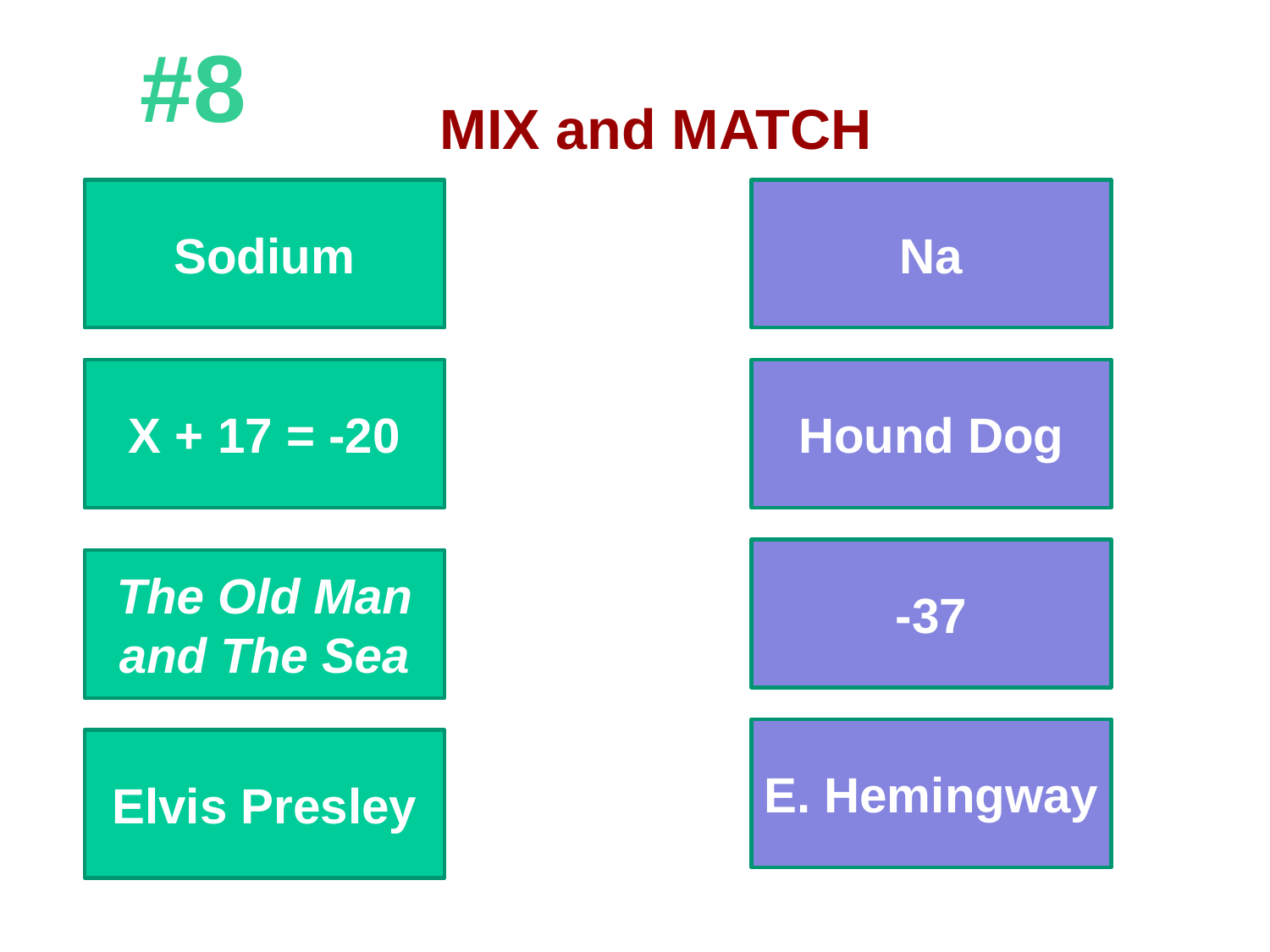

#8
# MIX and MATCH
Sodium
Na
X + 17 = -20
Hound Dog
-37
The Old Man and The Sea
E. Hemingway
Elvis Presley